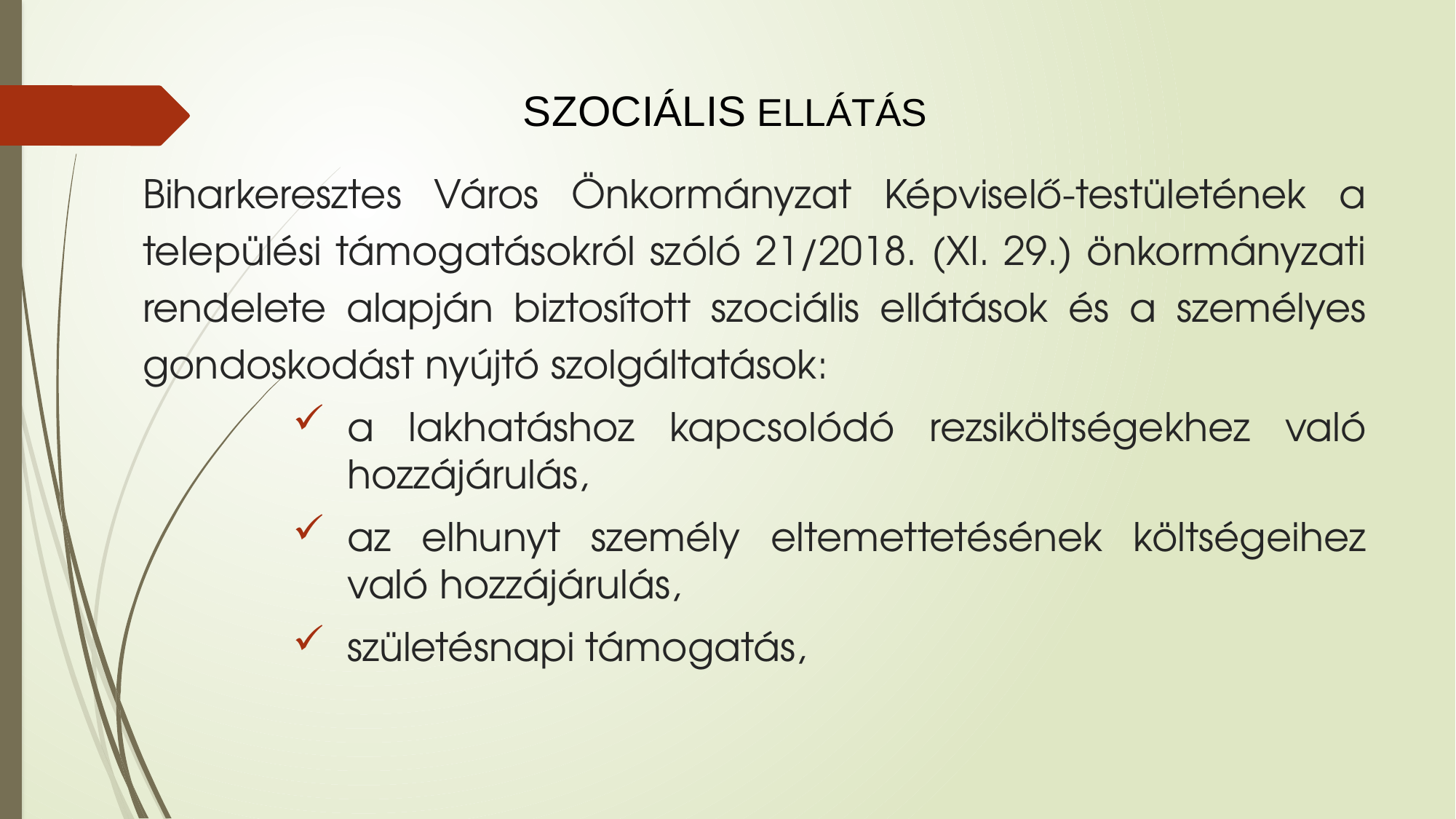

# SZOCIÁLIS ELLÁTÁS
Biharkeresztes Város Önkormányzat Képviselő-testületének a települési támogatásokról szóló 21/2018. (XI. 29.) önkormányzati rendelete alapján biztosított szociális ellátások és a személyes gondoskodást nyújtó szolgáltatások:
a lakhatáshoz kapcsolódó rezsiköltségekhez való hozzájárulás,
az elhunyt személy eltemettetésének költségeihez való hozzájárulás,
születésnapi támogatás,